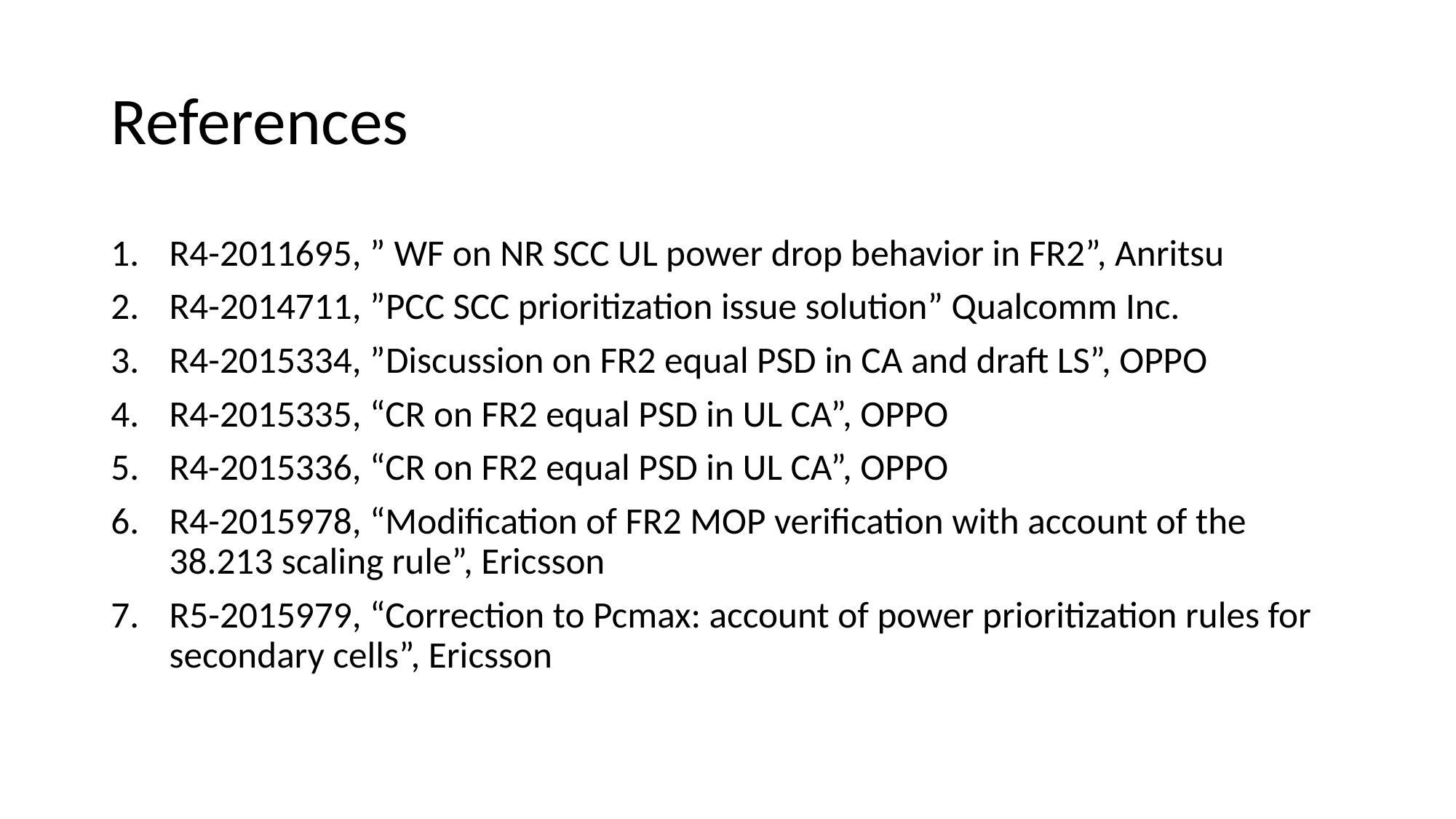

# References

R4-2011695, ” WF on NR SCC UL power drop behavior in FR2”, Anritsu
R4-2014711, ”PCC SCC prioritization issue solution” Qualcomm Inc.
R4-2015334, ”Discussion on FR2 equal PSD in CA and draft LS”, OPPO
R4-2015335, “CR on FR2 equal PSD in UL CA”, OPPO
R4-2015336, “CR on FR2 equal PSD in UL CA”, OPPO
R4-2015978, “Modification of FR2 MOP verification with account of the 38.213 scaling rule”, Ericsson
R5-2015979, “Correction to Pcmax: account of power prioritization rules for secondary cells”, Ericsson